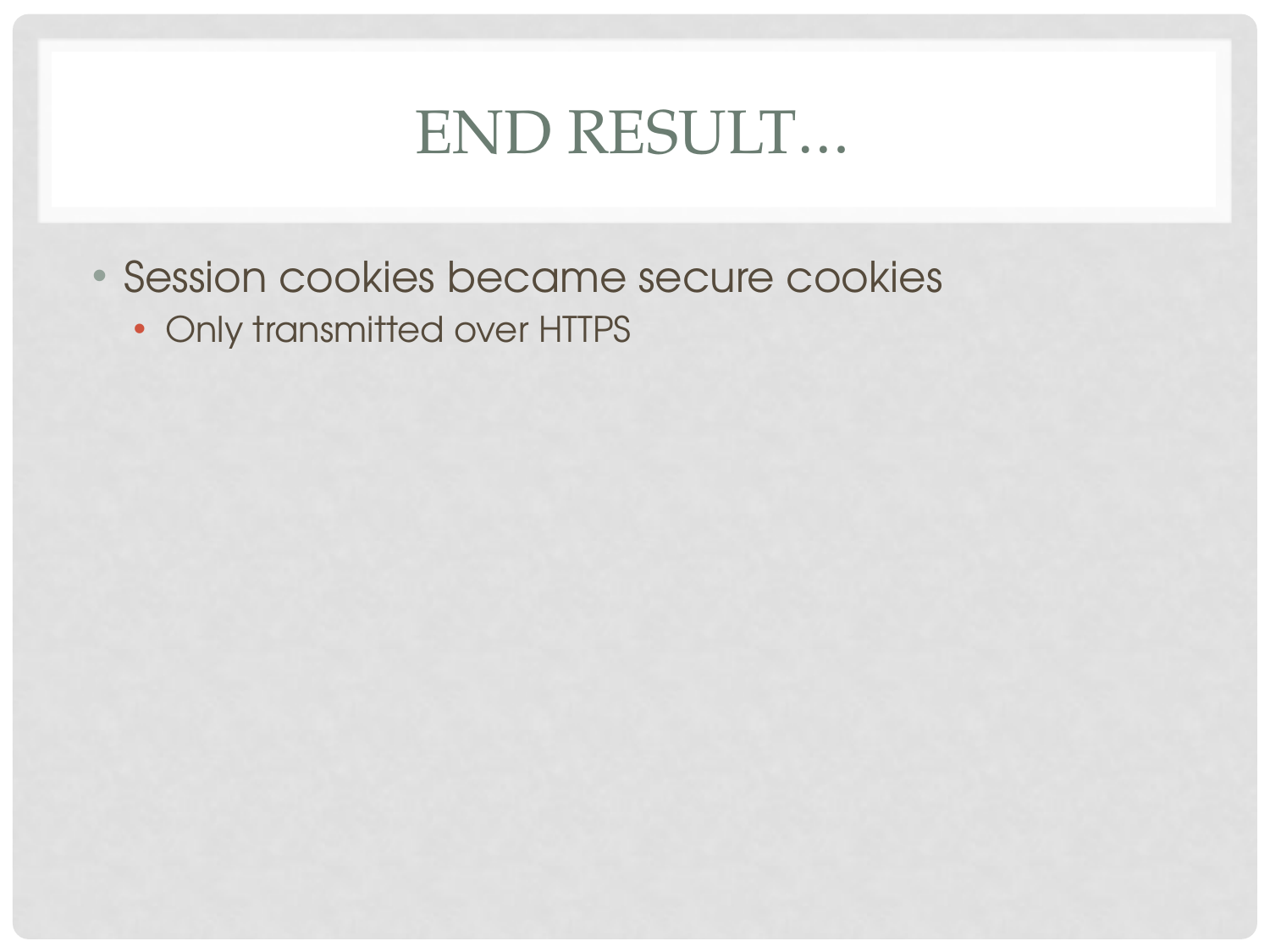

# End result…
Session cookies became secure cookies
Only transmitted over HTTPS